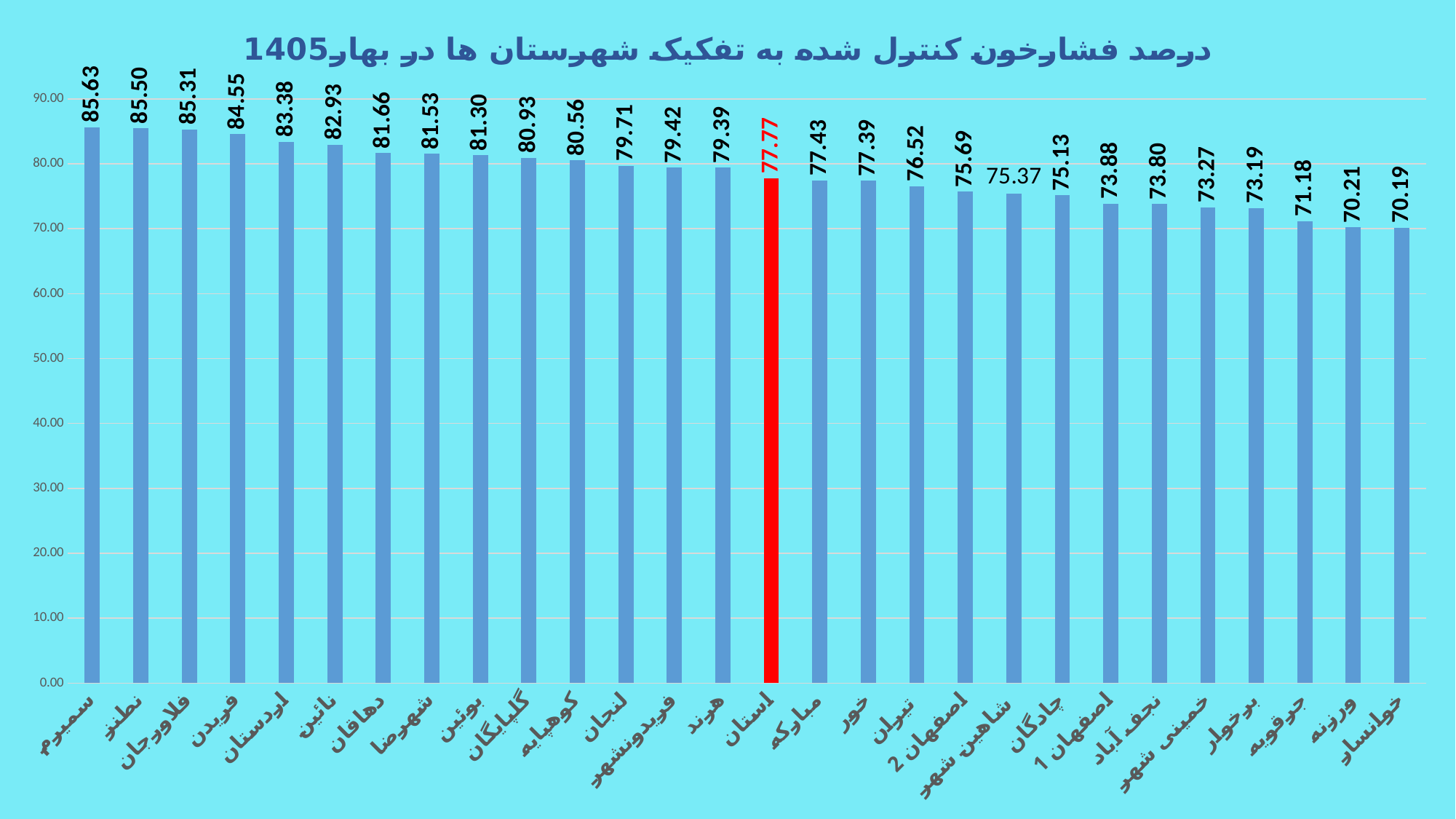

### Chart: درصد فشارخون کنترل شده به تفکیک شهرستان ها در بهار1405

| Category | درصد فشارخون کنترل شده |
|---|---|
| سمیرم | 85.62737642585552 |
| نطنز | 85.4970124932102 |
| فلاورجان | 85.31101925597339 |
| فریدن | 84.55107233733187 |
| اردستان | 83.3803611738149 |
| نائین | 82.9302987197724 |
| دهاقان | 81.6588785046729 |
| شهرضا | 81.53301290159372 |
| بوئین | 81.30381303813039 |
| گلپایگان | 80.9278350515464 |
| کوهپایه | 80.55555555555556 |
| لنجان | 79.70651992662998 |
| فریدونشهر | 79.42157953281423 |
| هرند | 79.38638542665389 |
| استان | 77.7689197106934 |
| مبارکه | 77.43352037082215 |
| خور | 77.38693467336684 |
| تیران  | 76.52173913043478 |
| اصفهان 2 | 75.69485511531639 |
| شاهین شهر  | 75.36811106436684 |
| چادگان | 75.12953367875647 |
| اصفهان 1 | 73.88059701492537 |
| نجف آباد | 73.79772270596115 |
| خمینی شهر | 73.26750448833033 |
| برخوار | 73.1885953439707 |
| جرقویه | 71.17611212675197 |
| ورزنه | 70.2127659574468 |
| خوانسار | 70.19047619047619 |